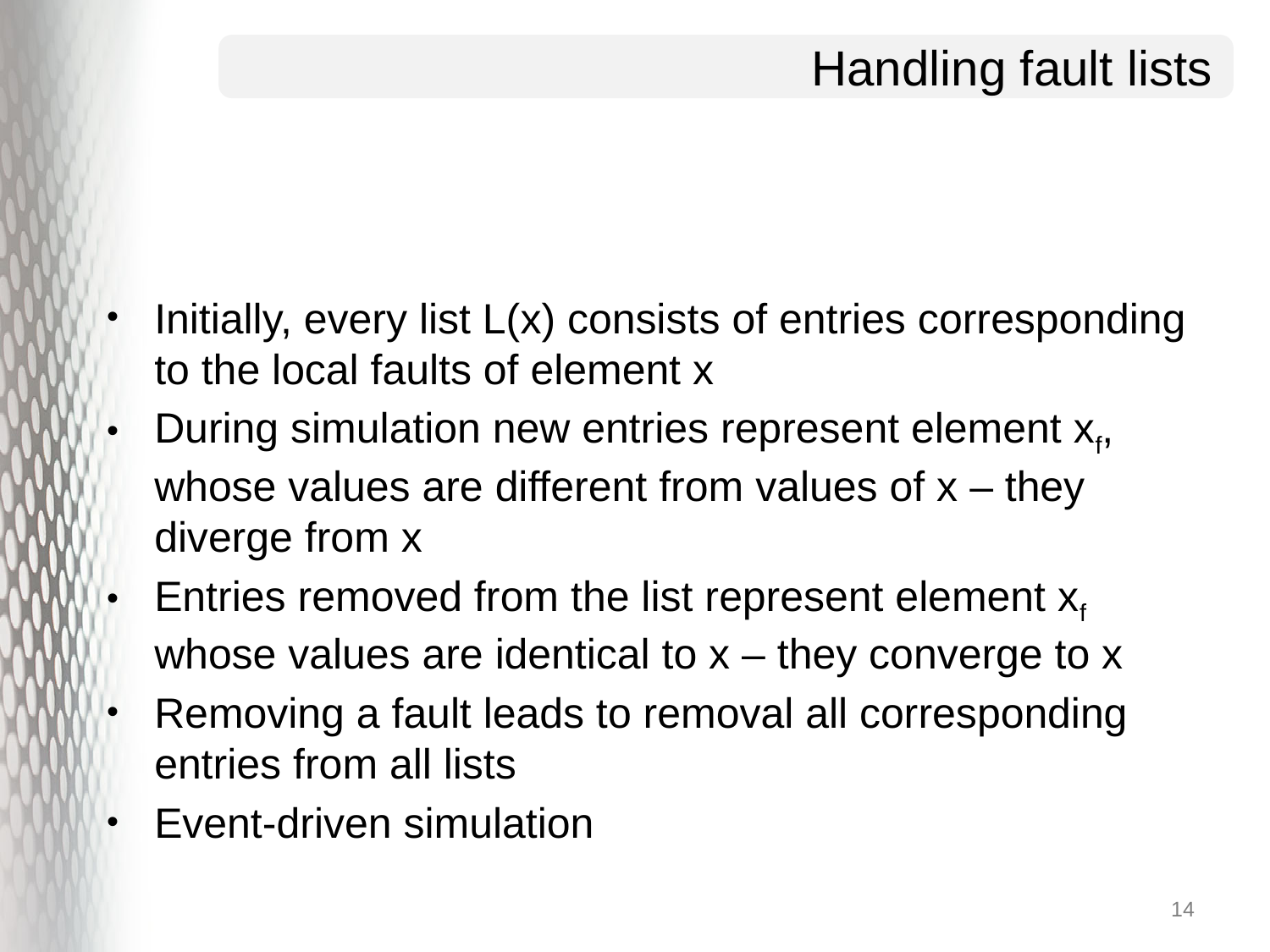

# Handling fault lists
Initially, every list L(x) consists of entries corresponding to the local faults of element x
During simulation new entries represent element xf, whose values are different from values of x – they diverge from x
Entries removed from the list represent element xf whose values are identical to x – they converge to x
Removing a fault leads to removal all corresponding entries from all lists
Event-driven simulation